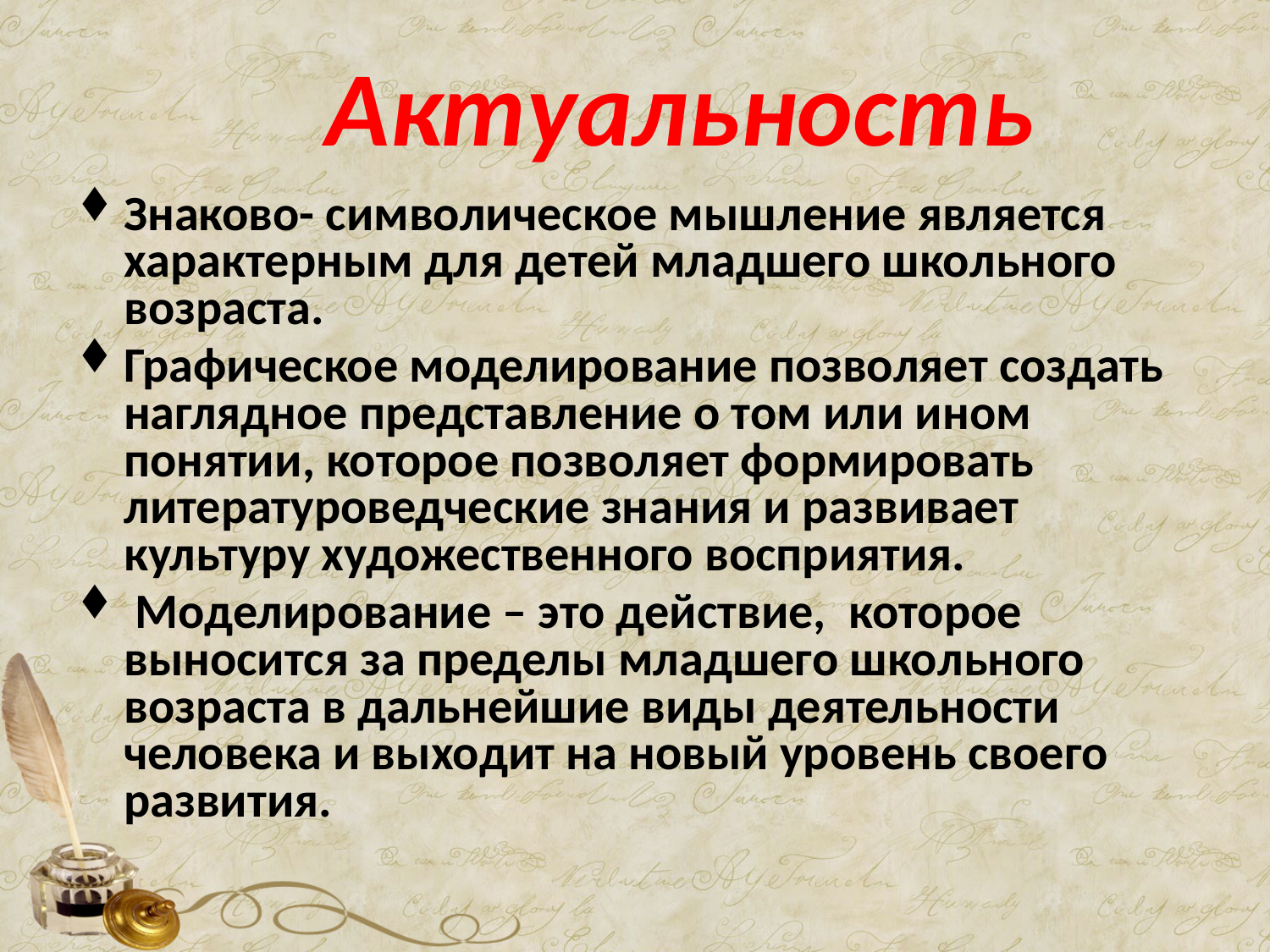

# Актуальность
Знаково- символическое мышление является характерным для детей младшего школьного возраста.
Графическое моделирование позволяет создать наглядное представление о том или ином понятии, которое позволяет формировать литературоведческие знания и развивает культуру художественного восприятия.
 Моделирование – это действие,  которое выносится за пределы младшего школьного возраста в дальнейшие виды деятельности человека и выходит на новый уровень своего развития.